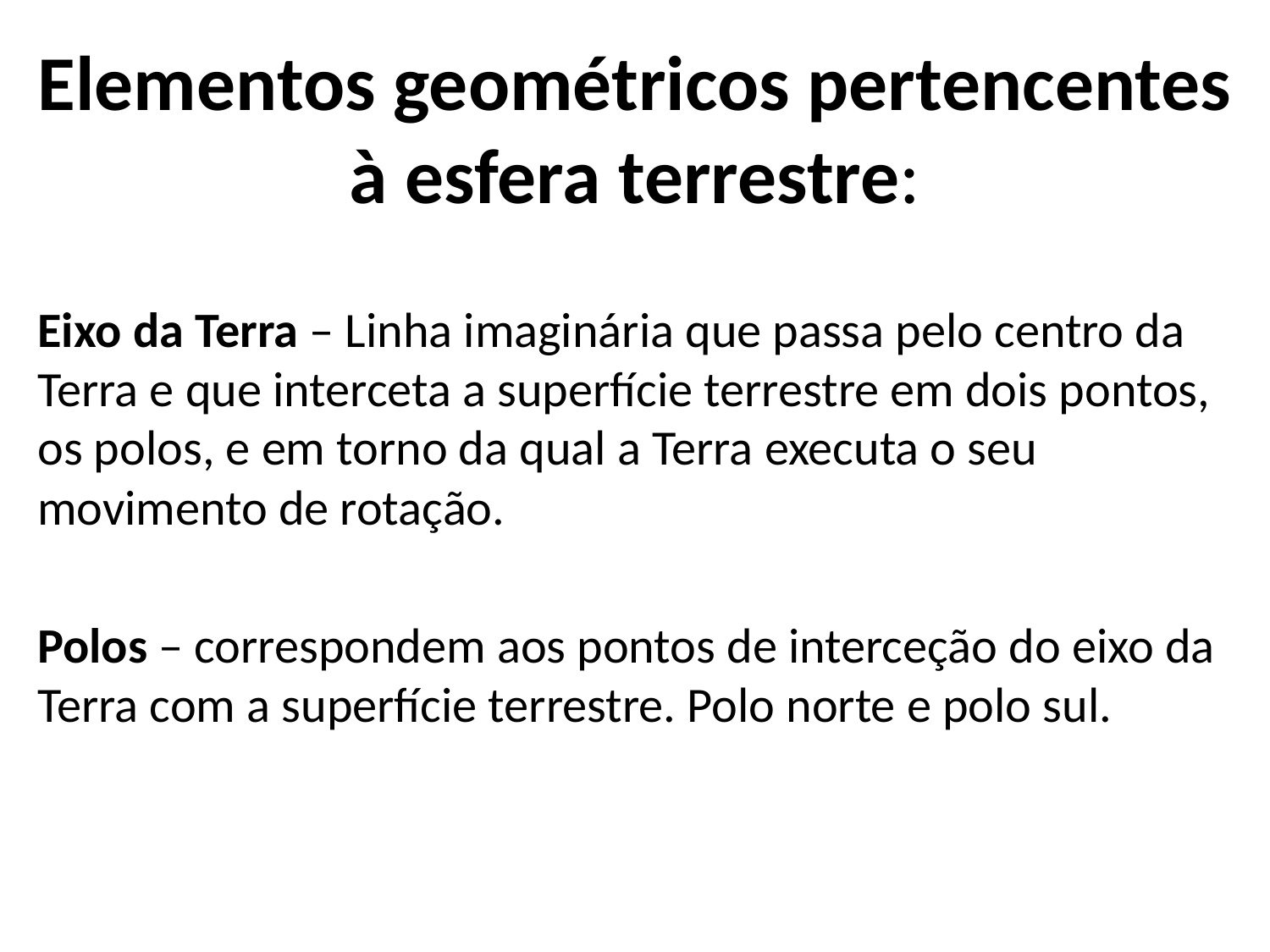

Elementos geométricos pertencentes à esfera terrestre:

Eixo da Terra – Linha imaginária que passa pelo centro da Terra e que interceta a superfície terrestre em dois pontos, os polos, e em torno da qual a Terra executa o seu movimento de rotação.

Polos – correspondem aos pontos de interceção do eixo da Terra com a superfície terrestre. Polo norte e polo sul.